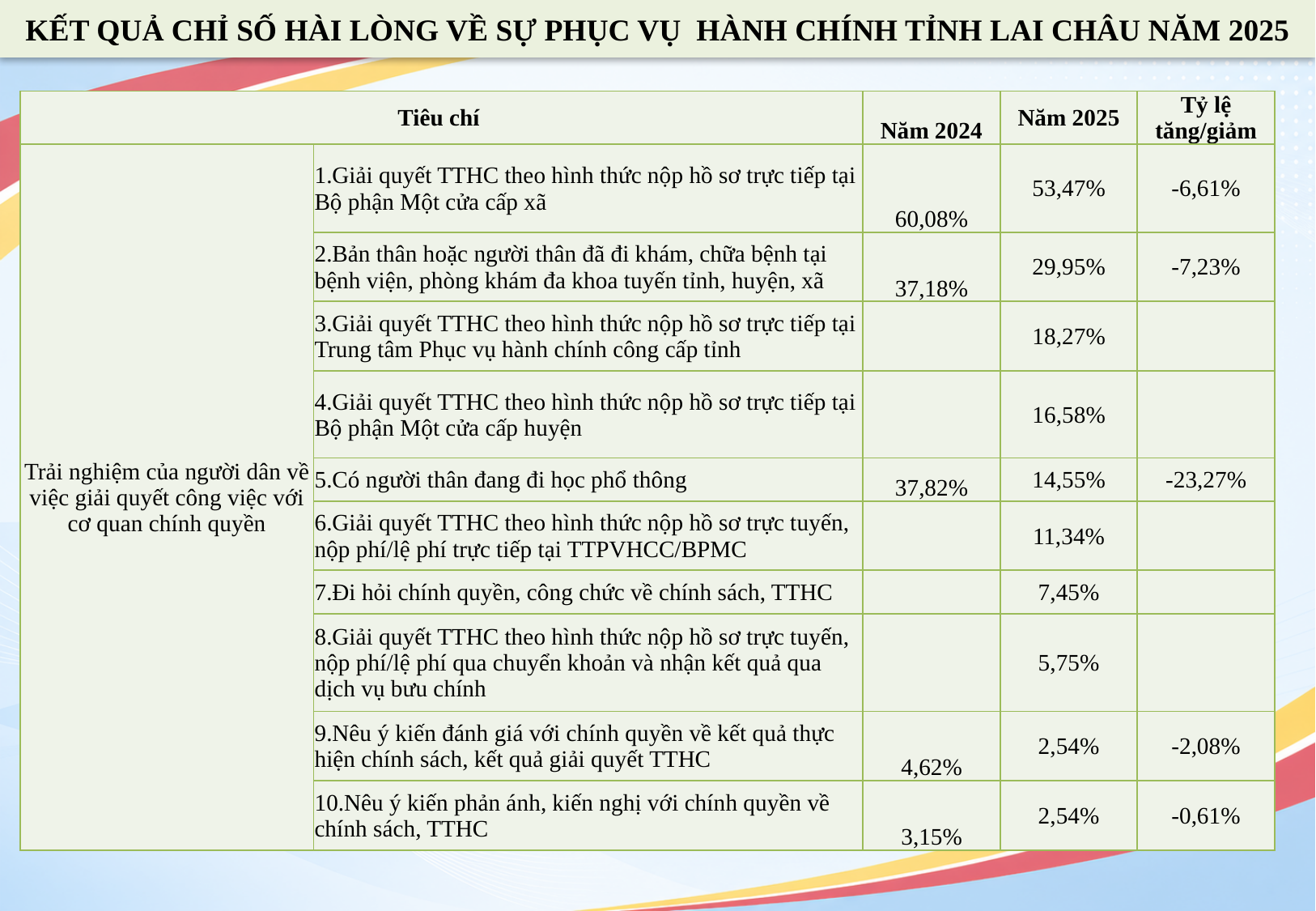

# KẾT QUẢ CHỈ SỐ HÀI LÒNG VỀ SỰ PHỤC VỤ  HÀNH CHÍNH TỈNH LAI CHÂU NĂM 2025
| Tiêu chí |  | Năm 2024 | Năm 2025 | Tỷ lệ tăng/giảm |
| --- | --- | --- | --- | --- |
| Trải nghiệm của người dân về việc giải quyết công việc với cơ quan chính quyền | 1.Giải quyết TTHC theo hình thức nộp hồ sơ trực tiếp tại Bộ phận Một cửa cấp xã | 60,08% | 53,47% | -6,61% |
|  | 2.Bản thân hoặc người thân đã đi khám, chữa bệnh tại bệnh viện, phòng khám đa khoa tuyến tỉnh, huyện, xã | 37,18% | 29,95% | -7,23% |
|  | 3.Giải quyết TTHC theo hình thức nộp hồ sơ trực tiếp tại Trung tâm Phục vụ hành chính công cấp tỉnh |  | 18,27% |  |
|  | 4.Giải quyết TTHC theo hình thức nộp hồ sơ trực tiếp tại Bộ phận Một cửa cấp huyện |  | 16,58% |  |
|  | 5.Có người thân đang đi học phổ thông | 37,82% | 14,55% | -23,27% |
|  | 6.Giải quyết TTHC theo hình thức nộp hồ sơ trực tuyến, nộp phí/lệ phí trực tiếp tại TTPVHCC/BPMC |  | 11,34% |  |
|  | 7.Đi hỏi chính quyền, công chức về chính sách, TTHC |  | 7,45% |  |
|  | 8.Giải quyết TTHC theo hình thức nộp hồ sơ trực tuyến, nộp phí/lệ phí qua chuyển khoản và nhận kết quả qua dịch vụ bưu chính |  | 5,75% |  |
|  | 9.Nêu ý kiến đánh giá với chính quyền về kết quả thực hiện chính sách, kết quả giải quyết TTHC | 4,62% | 2,54% | -2,08% |
|  | 10.Nêu ý kiến phản ánh, kiến nghị với chính quyền về chính sách, TTHC | 3,15% | 2,54% | -0,61% |